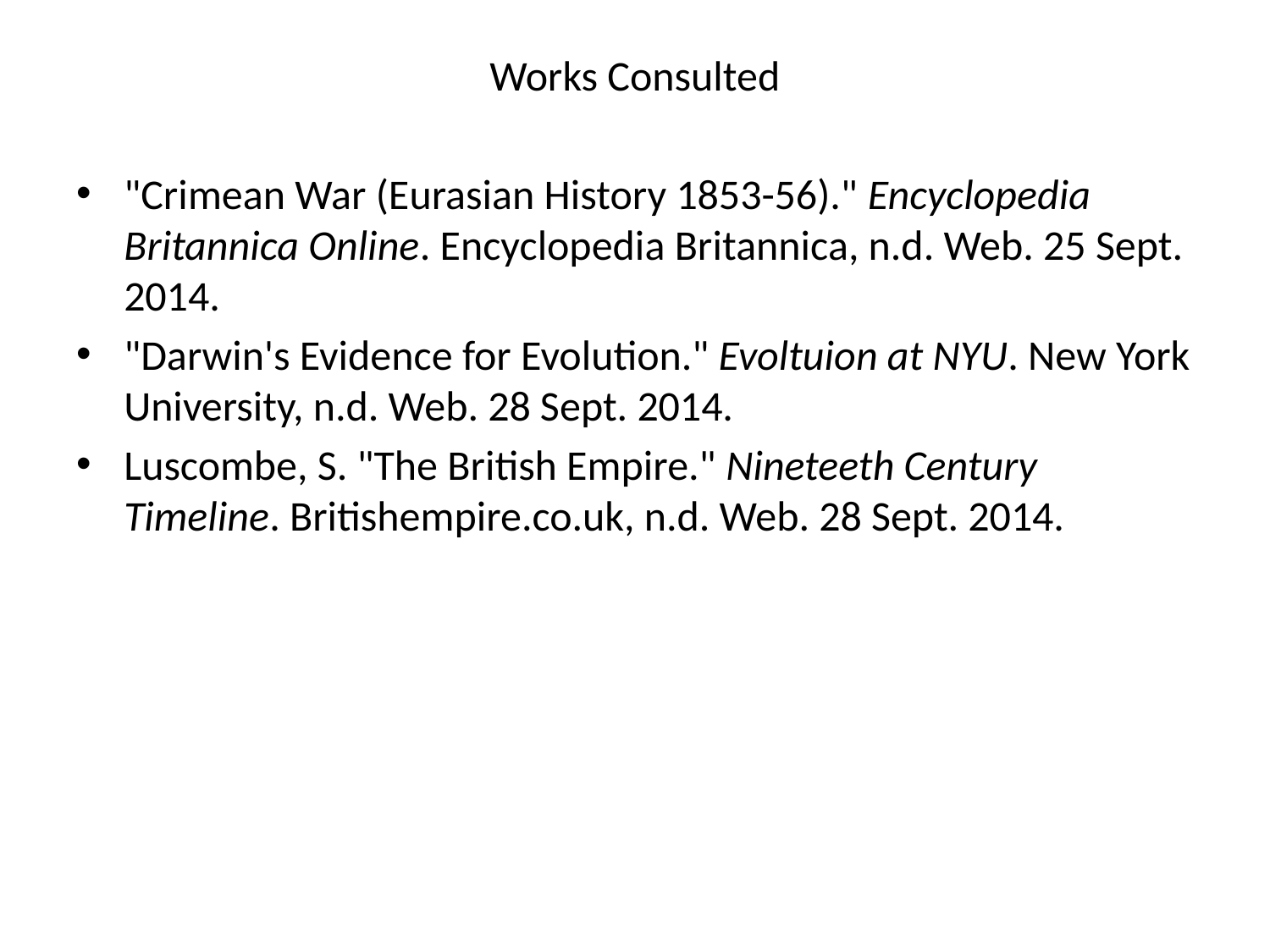

Works Consulted

"Crimean War (Eurasian History 1853-56)." Encyclopedia Britannica Online. Encyclopedia Britannica, n.d. Web. 25 Sept. 2014.
"Darwin's Evidence for Evolution." Evoltuion at NYU. New York University, n.d. Web. 28 Sept. 2014.
Luscombe, S. "The British Empire." Nineteeth Century Timeline. Britishempire.co.uk, n.d. Web. 28 Sept. 2014.